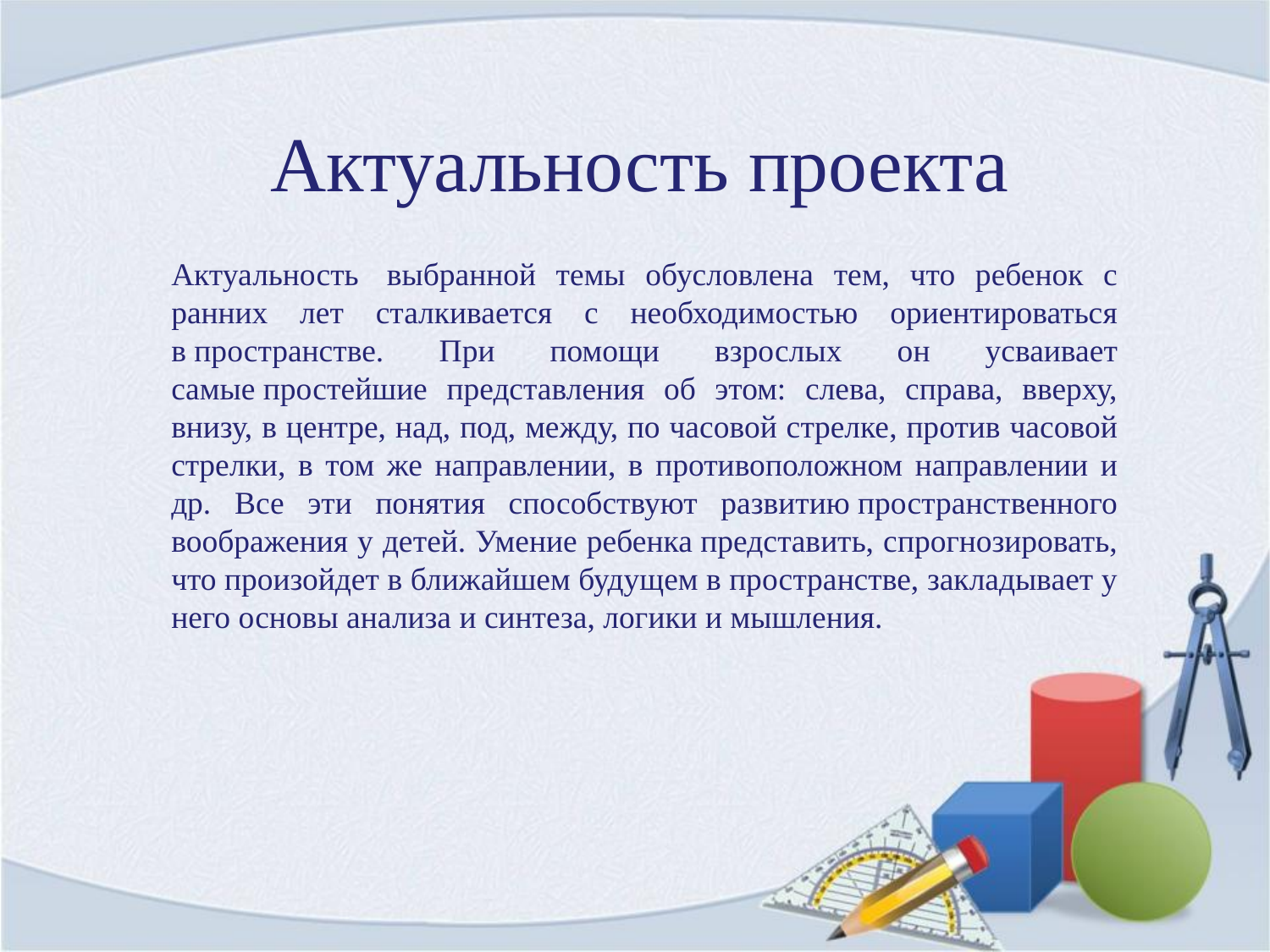

# Актуальность проекта
Актуальность  выбранной темы обусловлена тем, что ребенок с ранних лет сталкивается с необходимостью ориентироваться в пространстве. При помощи взрослых он усваивает самые простейшие представления об этом: слева, справа, вверху, внизу, в центре, над, под, между, по часовой стрелке, против часовой стрелки, в том же направлении, в противоположном направлении и др. Все эти понятия способствуют развитию пространственного воображения у детей. Умение ребенка представить, спрогнозировать, что произойдет в ближайшем будущем в пространстве, закладывает у него основы анализа и синтеза, логики и мышления.